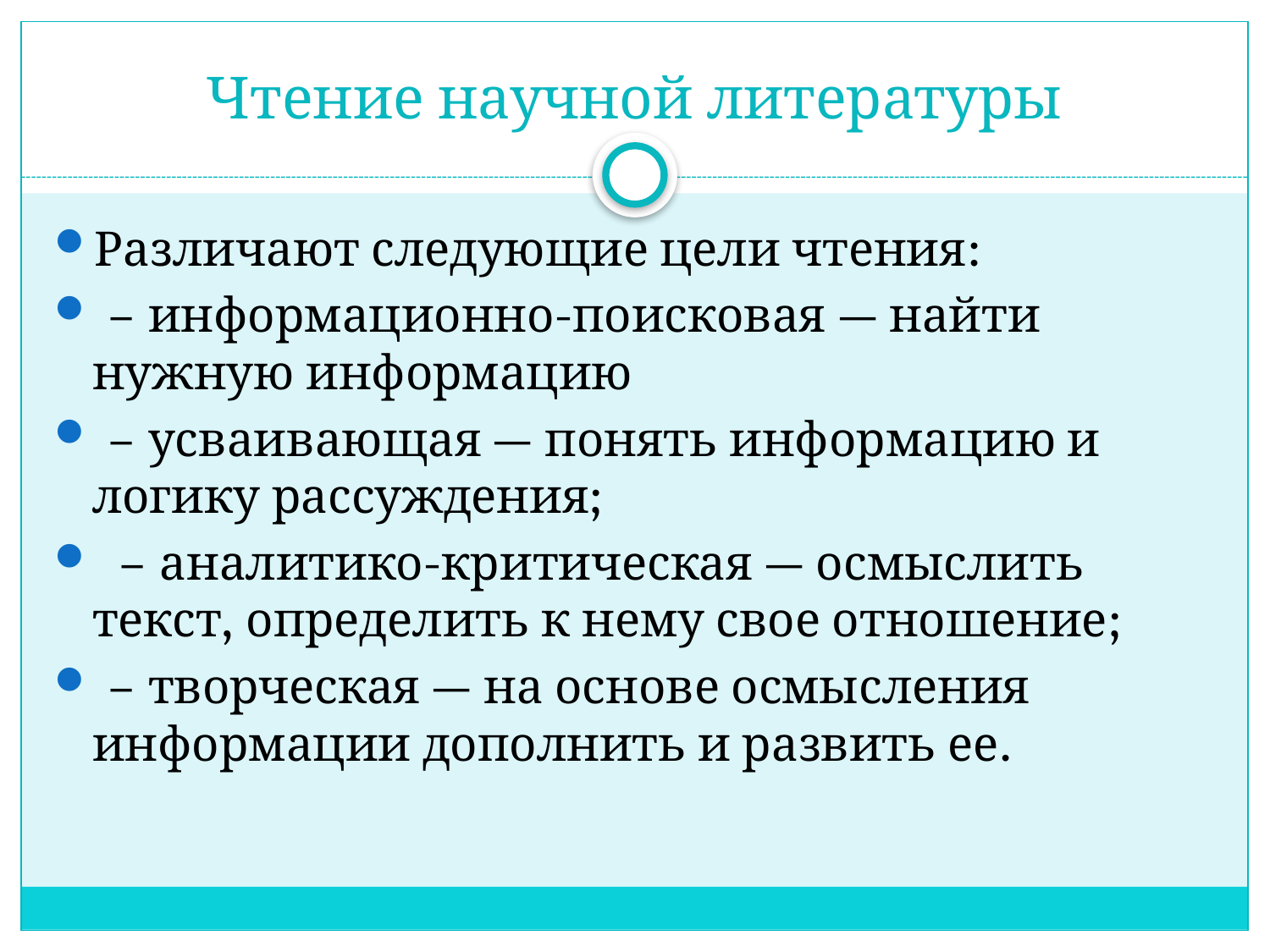

# Чтение научной литературы
Различают следующие цели чтения:
 − информационно-поисковая — найти нужную информацию
 − усваивающая — понять информацию и логику рассуждения;
  − аналитико-критическая — осмыслить текст, определить к нему свое отношение;
 − творческая — на основе осмысления информации дополнить и развить ее.